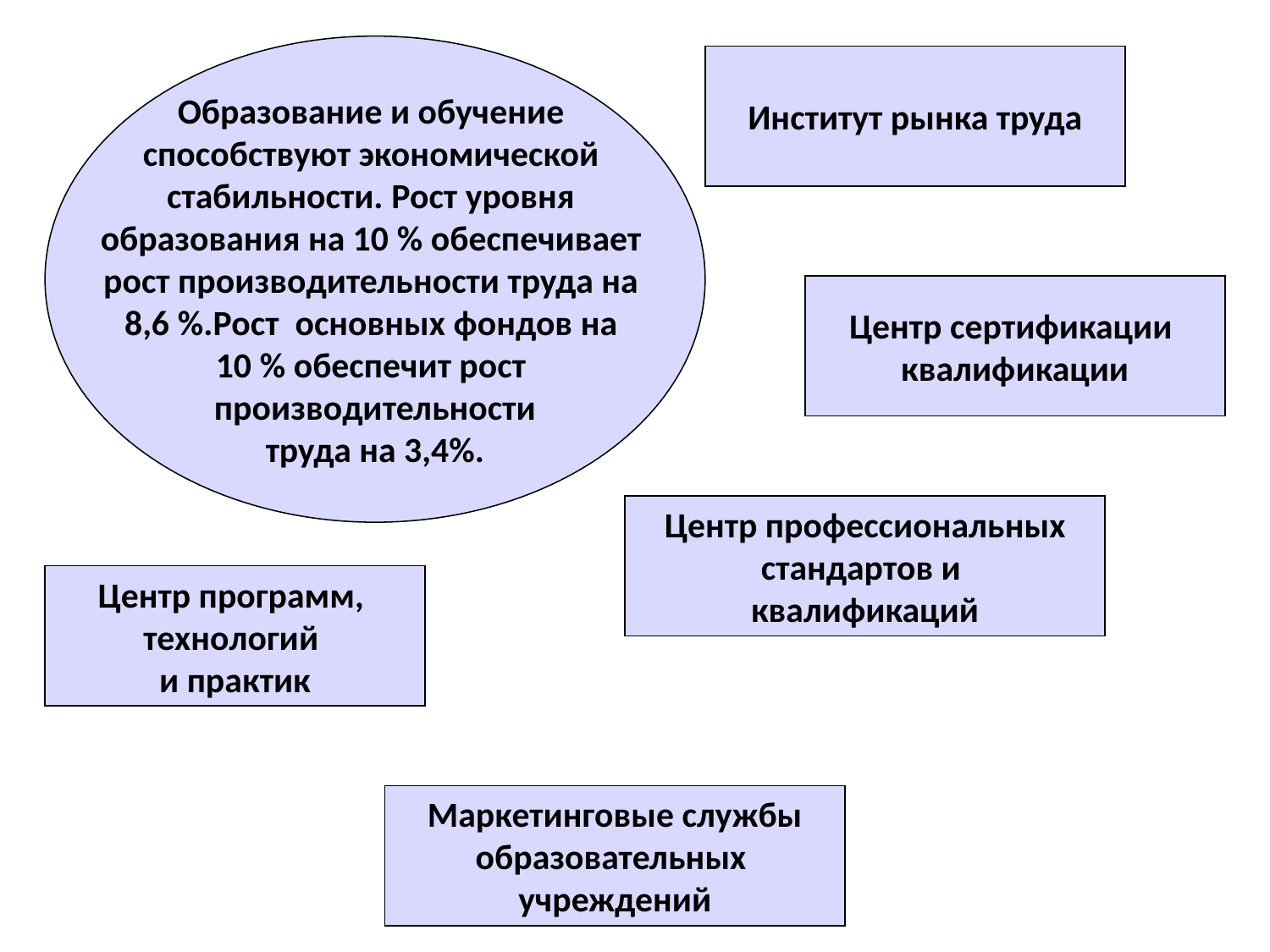

Образование и обучение
способствуют экономической
стабильности. Рост уровня
образования на 10 % обеспечивает
рост производительности труда на
8,6 %.Рост  основных фондов на
10 % обеспечит рост
производительности
труда на 3,4%.
Институт рынка труда
Центр сертификации
квалификации
Центр профессиональных
стандартов и
квалификаций
Центр программ,
технологий
и практик
Маркетинговые службы
образовательных
учреждений